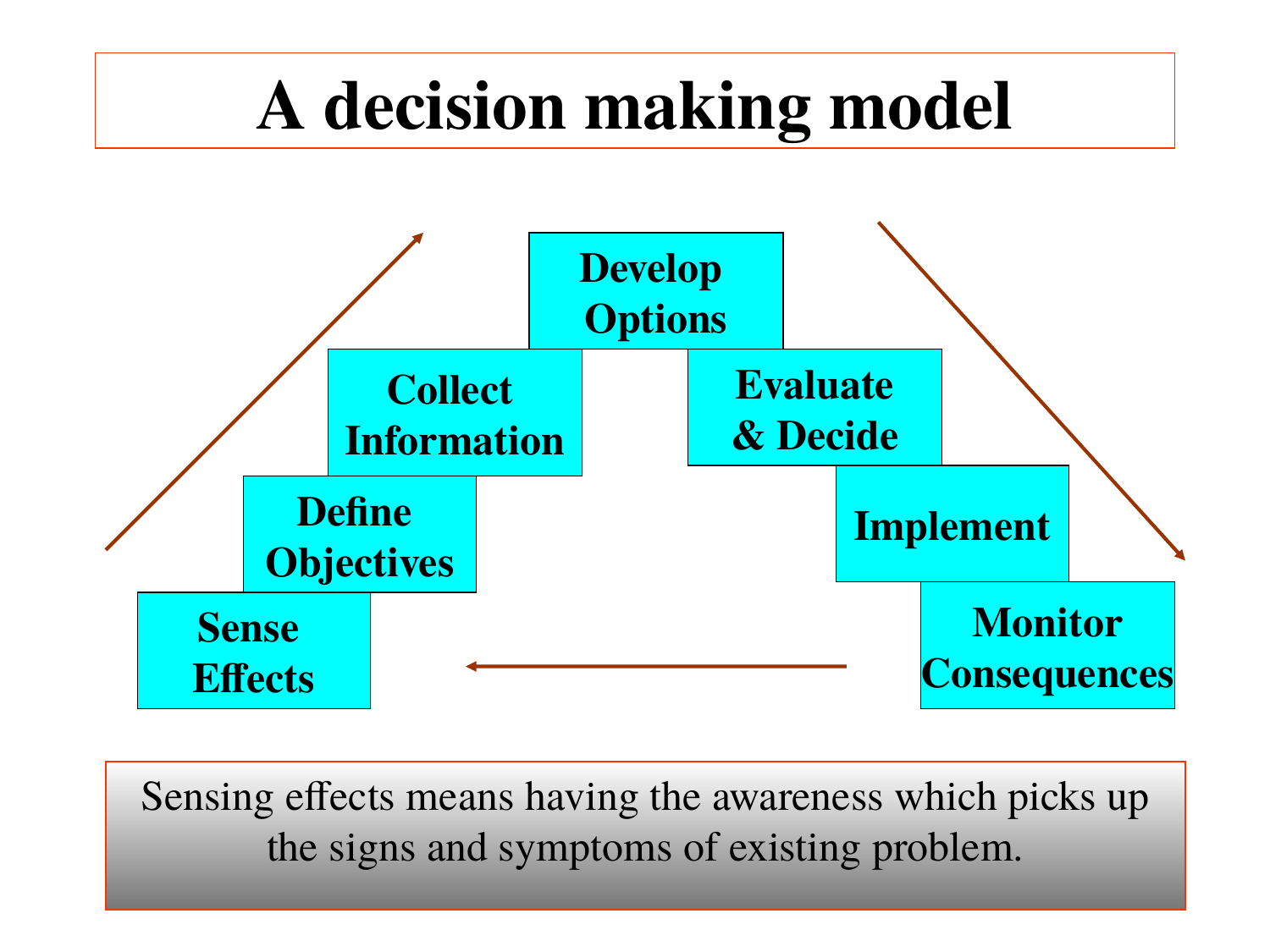

# A decision making model

Develop
Options
Collect
Information
Evaluate
& Decide
Implement
Define
Objectives
Monitor
Consequences
Sense
Effects

Sensing effects means having the awareness which picks up the signs and symptoms of existing problem.